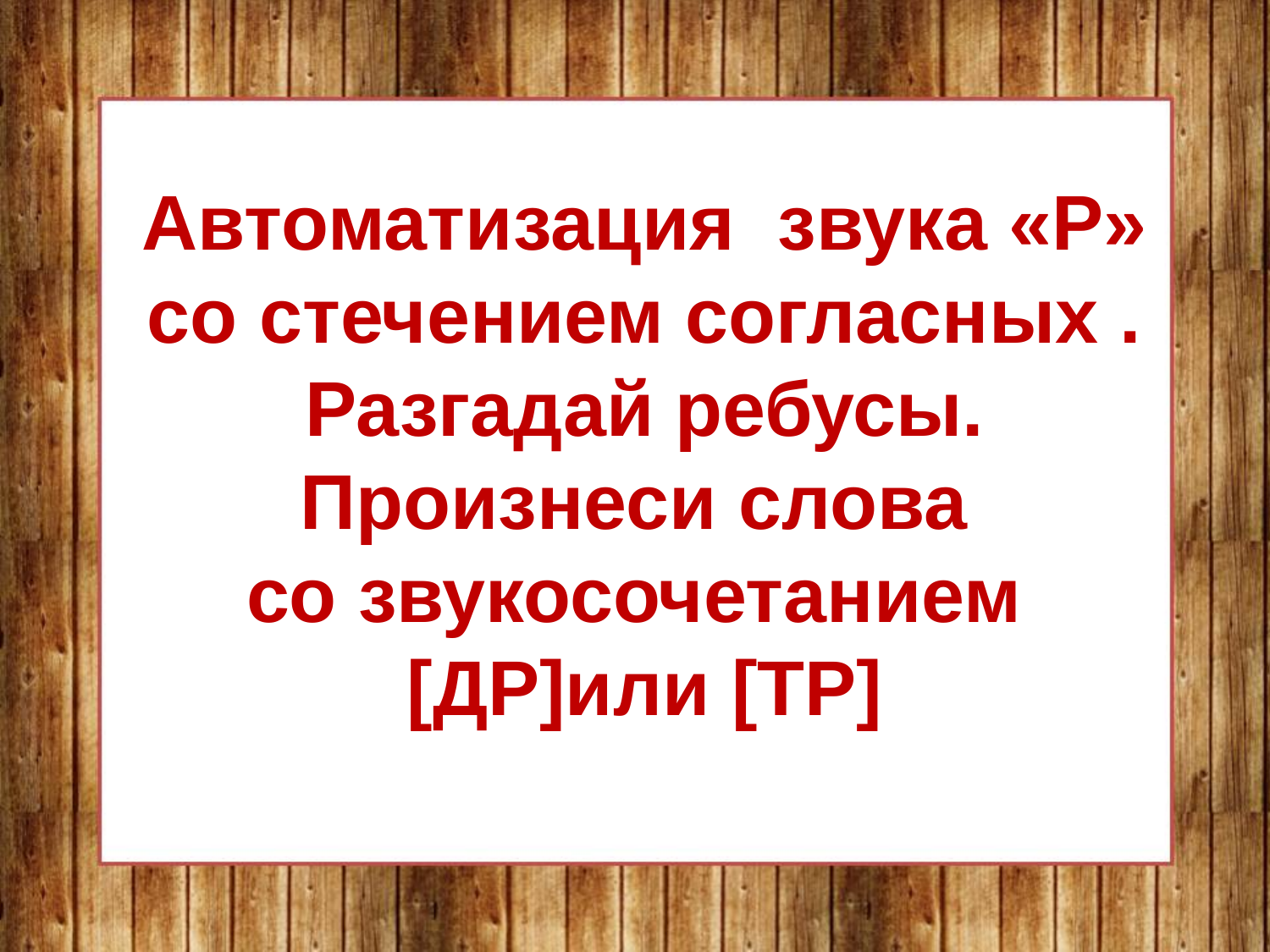

Автоматизация  звука «Р»
со стечением согласных .
Разгадай ребусы.
Произнеси слова
со звукосочетанием
[ДР]или [ТР]